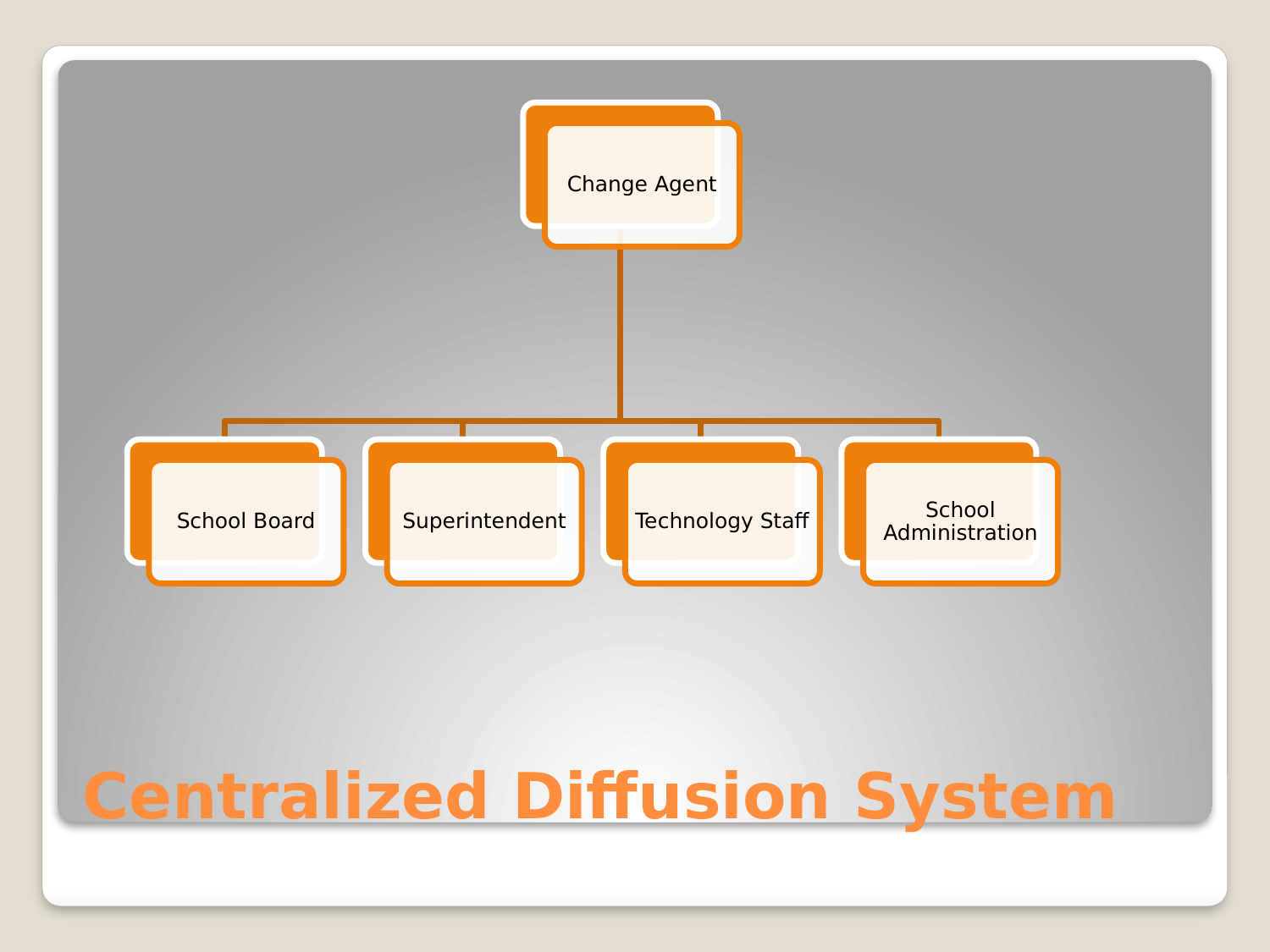

Change Agent
School Board
Superintendent
Technology Staff
School Administration
# Centralized Diffusion System